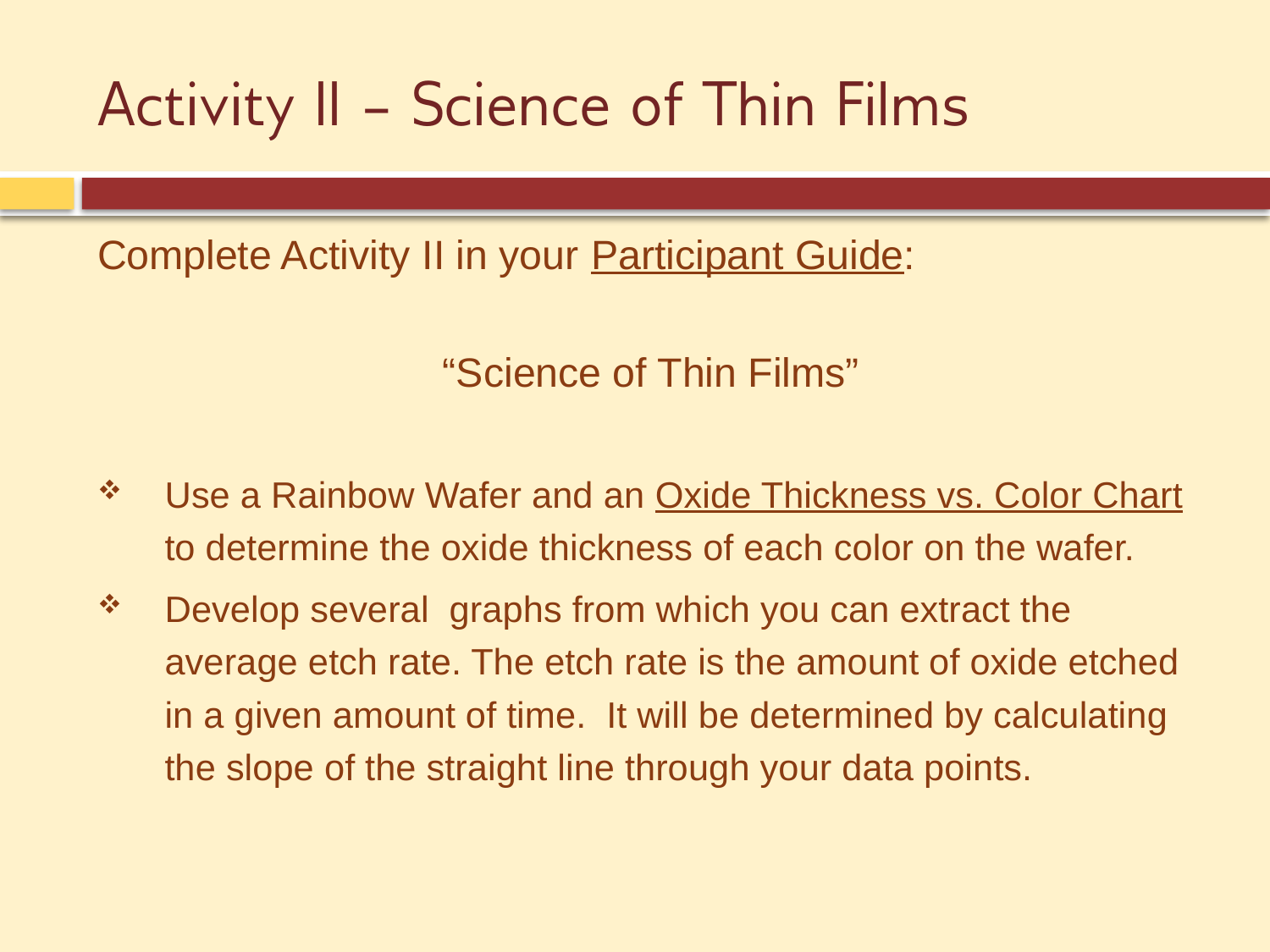

# Activity II – Science of Thin Films
Complete Activity II in your Participant Guide:

“Science of Thin Films”

Use a Rainbow Wafer and an Oxide Thickness vs. Color Chart to determine the oxide thickness of each color on the wafer.
Develop several  graphs from which you can extract the average etch rate. The etch rate is the amount of oxide etched in a given amount of time.  It will be determined by calculating the slope of the straight line through your data points.